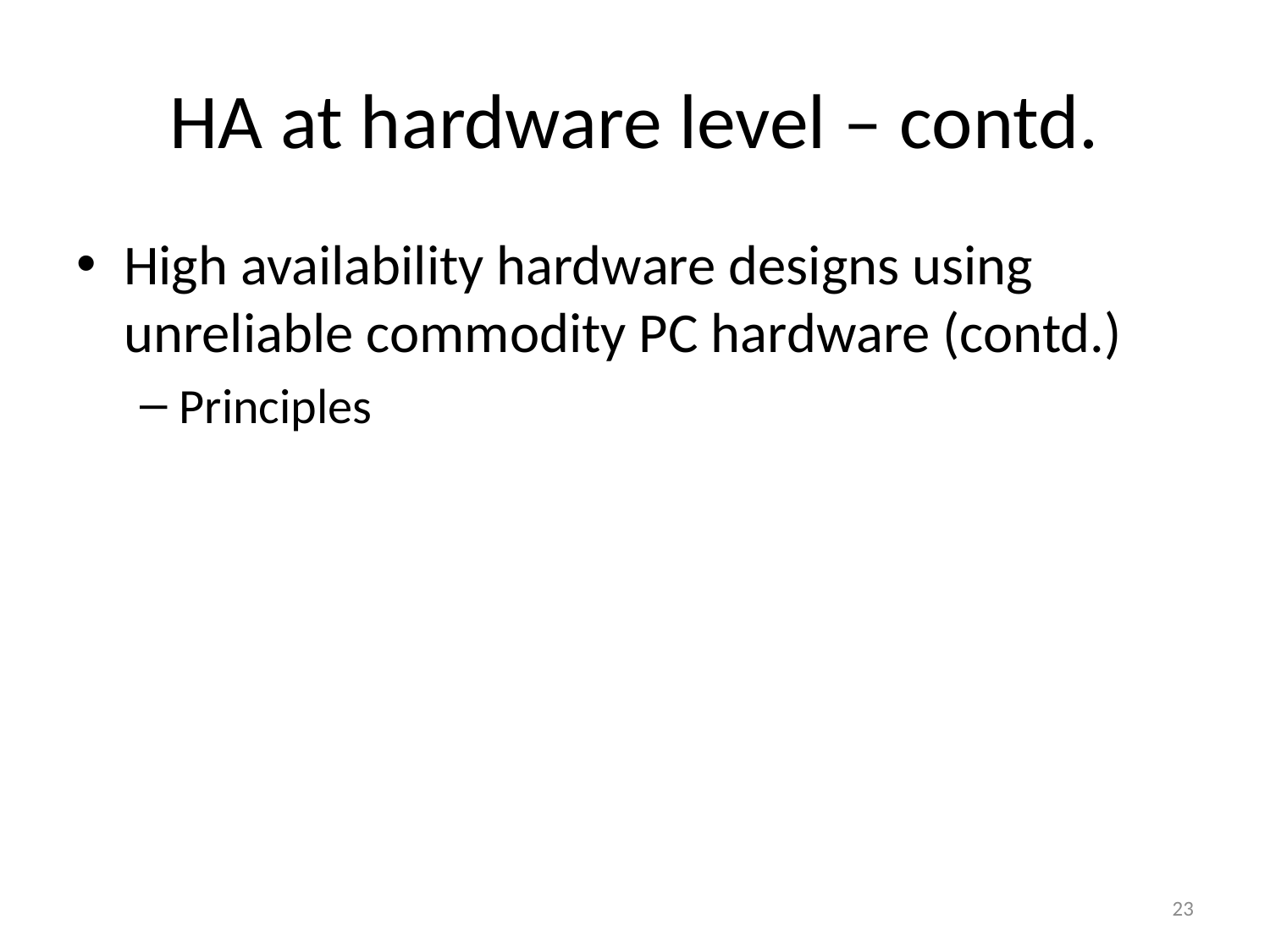

# HA at hardware level – contd.
High availability hardware designs using unreliable commodity PC hardware (contd.)
Principles
23